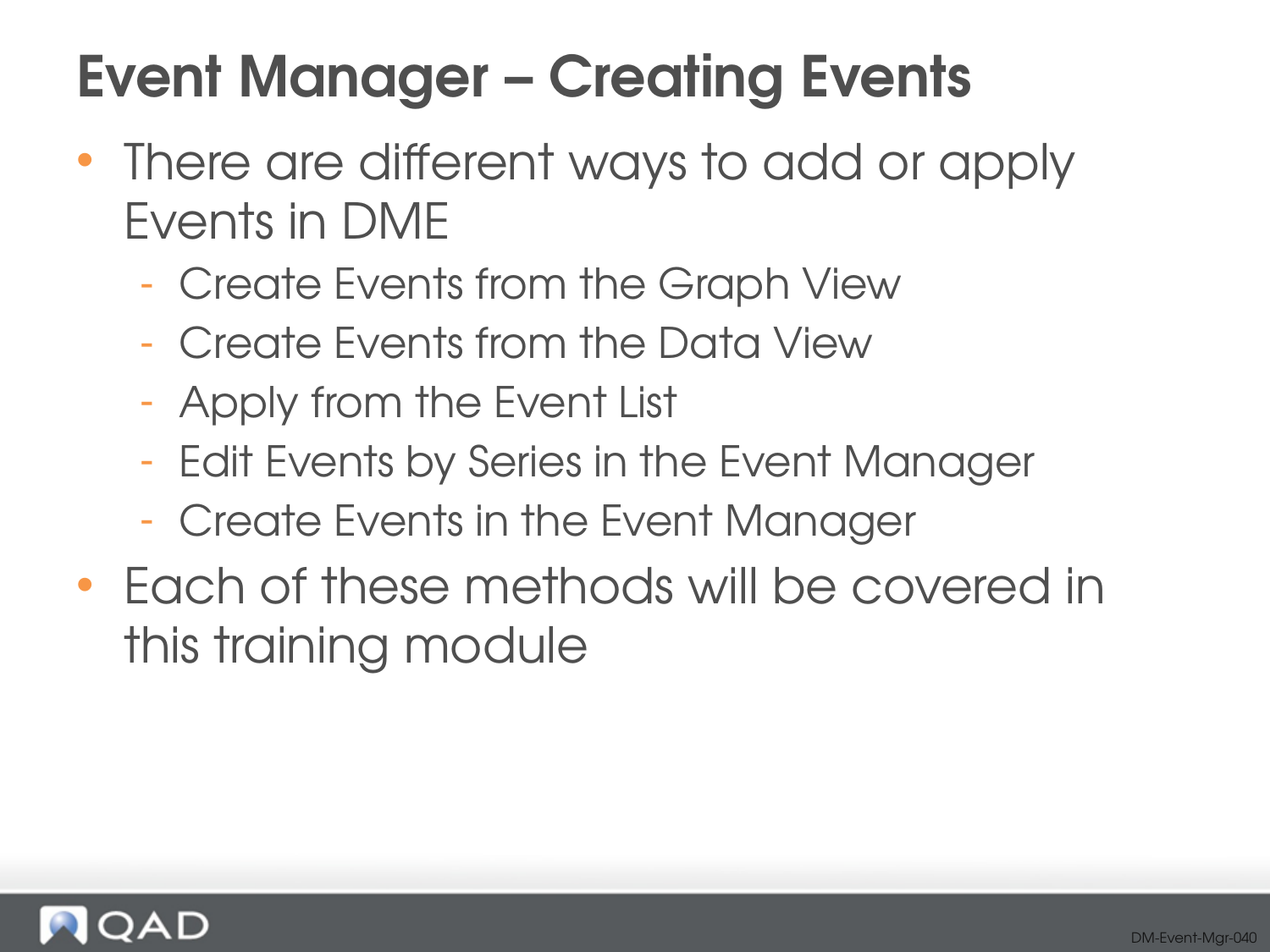

# Event Manager – Creating Events
There are different ways to add or apply Events in DME
Create Events from the Graph View
Create Events from the Data View
Apply from the Event List
Edit Events by Series in the Event Manager
Create Events in the Event Manager
Each of these methods will be covered in this training module

DM-Event-Mgr-040